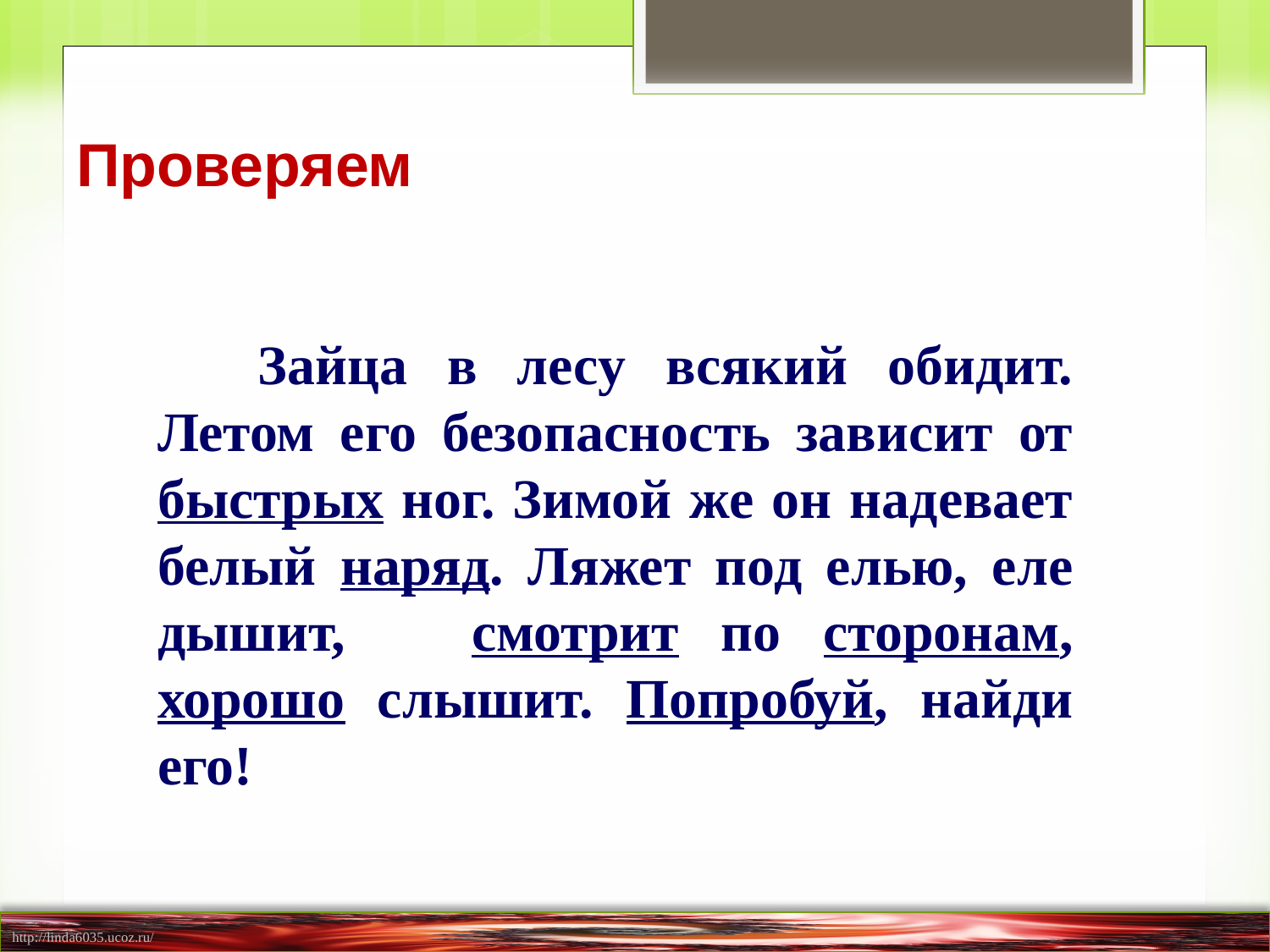

# Проверяем
	Зайца в лесу всякий обидит. Летом его безопасность зависит от быстрых ног. Зимой же он надевает белый наряд. Ляжет под елью, еле дышит,   смотрит по сторонам, хорошо слышит. Попробуй, найди его!